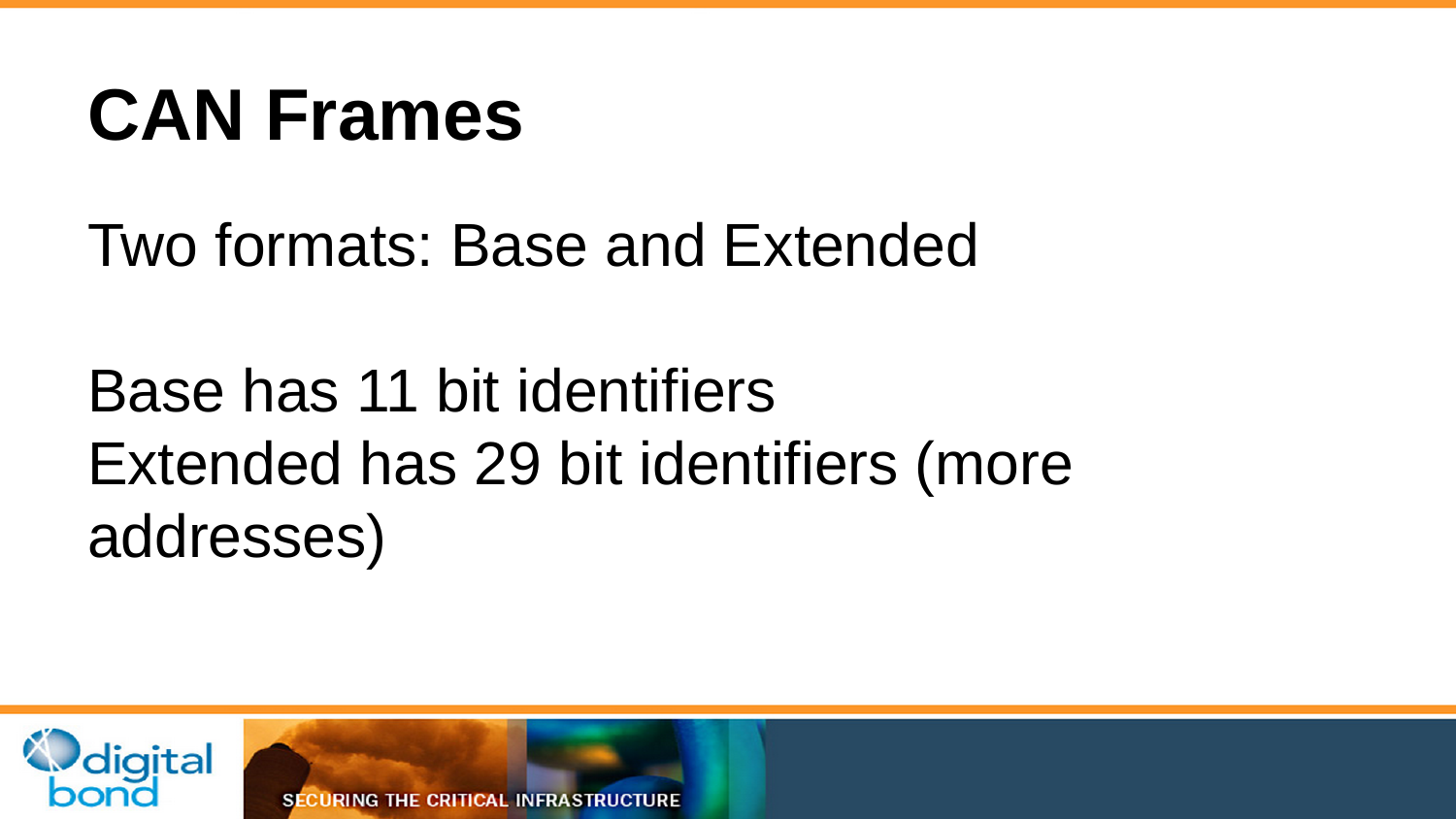

# CAN Frames
Two formats: Base and Extended

Base has 11 bit identifiers
Extended has 29 bit identifiers (more addresses)